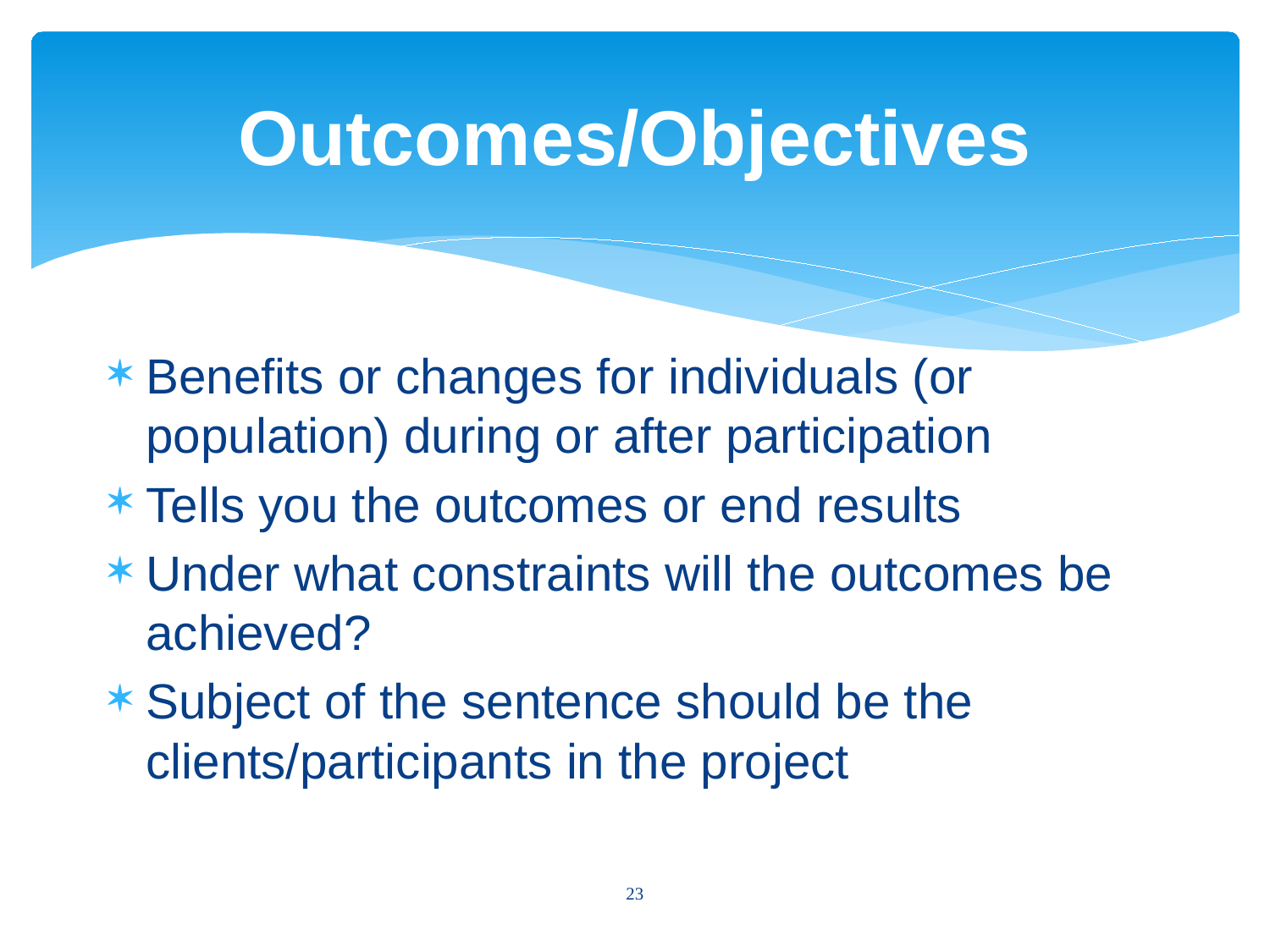

# Outcomes/Objectives
Benefits or changes for individuals (or population) during or after participation
Tells you the outcomes or end results
Under what constraints will the outcomes be achieved?
Subject of the sentence should be the clients/participants in the project
23